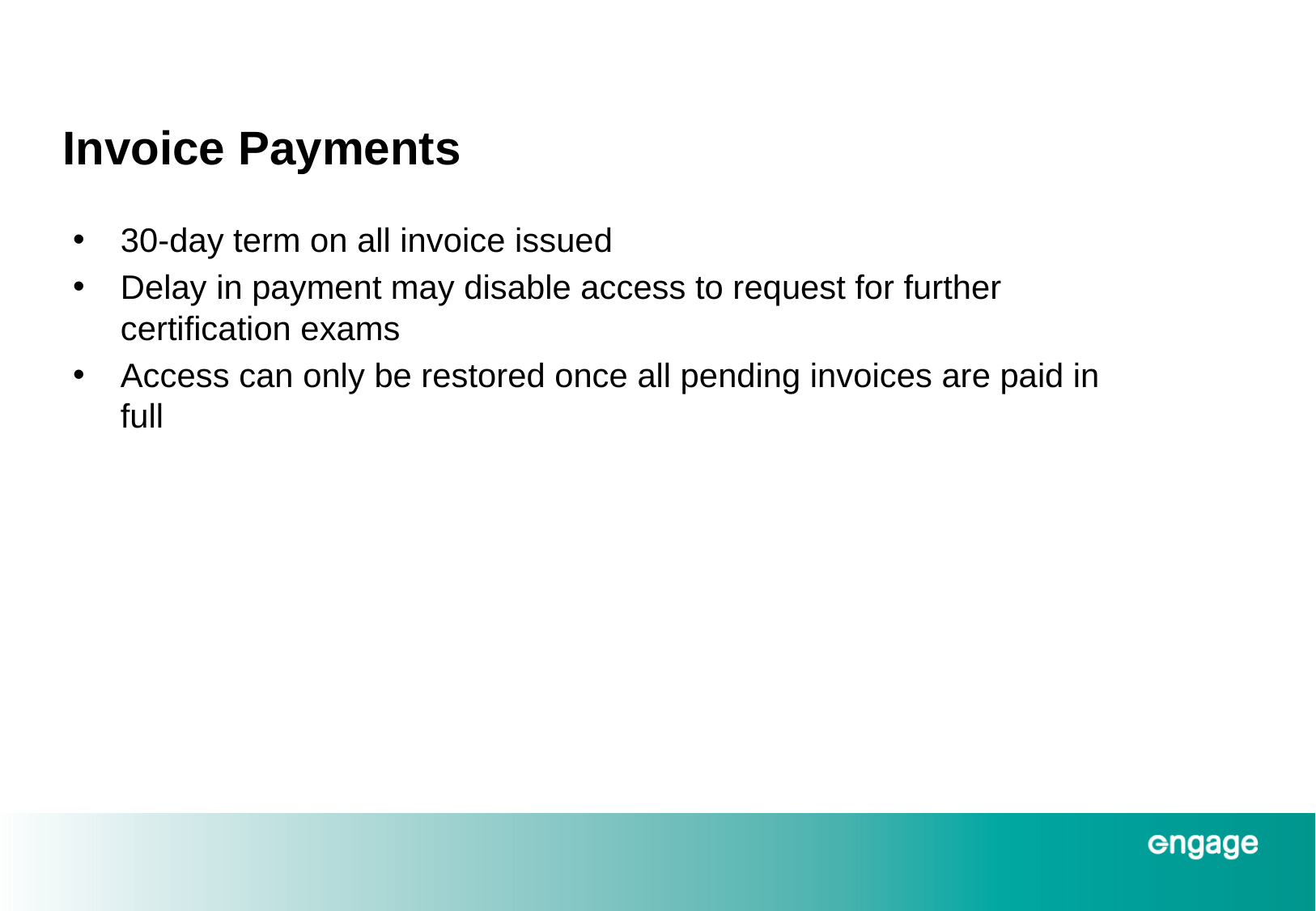

# Invoice Payments
30-day term on all invoice issued
Delay in payment may disable access to request for further certification exams
Access can only be restored once all pending invoices are paid in full